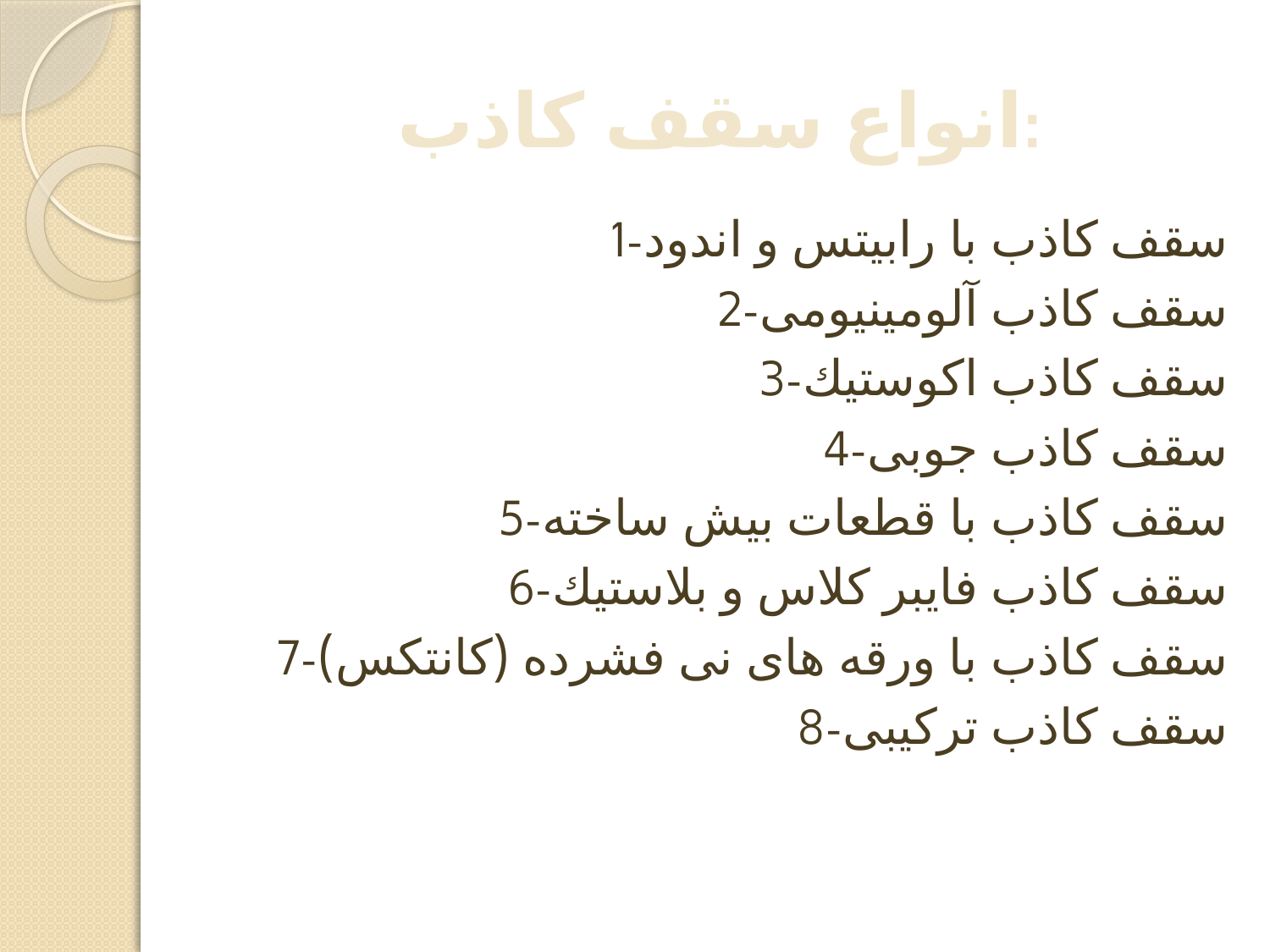

# انواع سقف كاذب:
1-سقف کاذب با رابيتس و اندود
2-سقف کاذب آلومينيومى
3-سقف کاذب اكوستيك
4-سقف کاذب جوبى
5-سقف کاذب با قطعات بيش ساخته
6-سقف کاذب فايبر كلاس و بلاستيك
7-سقف کاذب با ورقه هاى نى فشرده (كانتكس)
8-سقف کاذب تركيبى